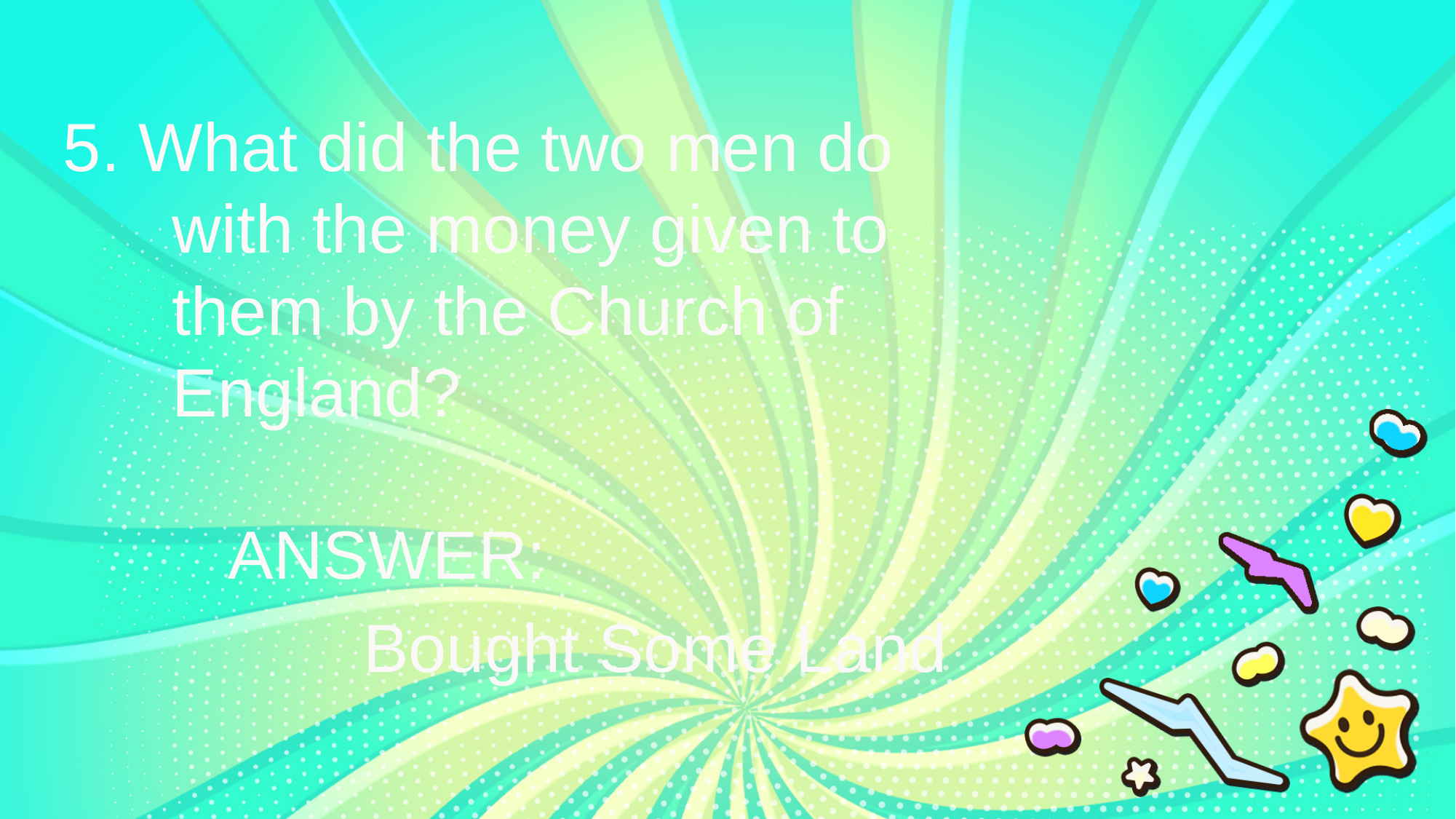

5. What did the two men do
	with the money given to
	them by the Church of
	England?
ANSWER:
Bought Some Land